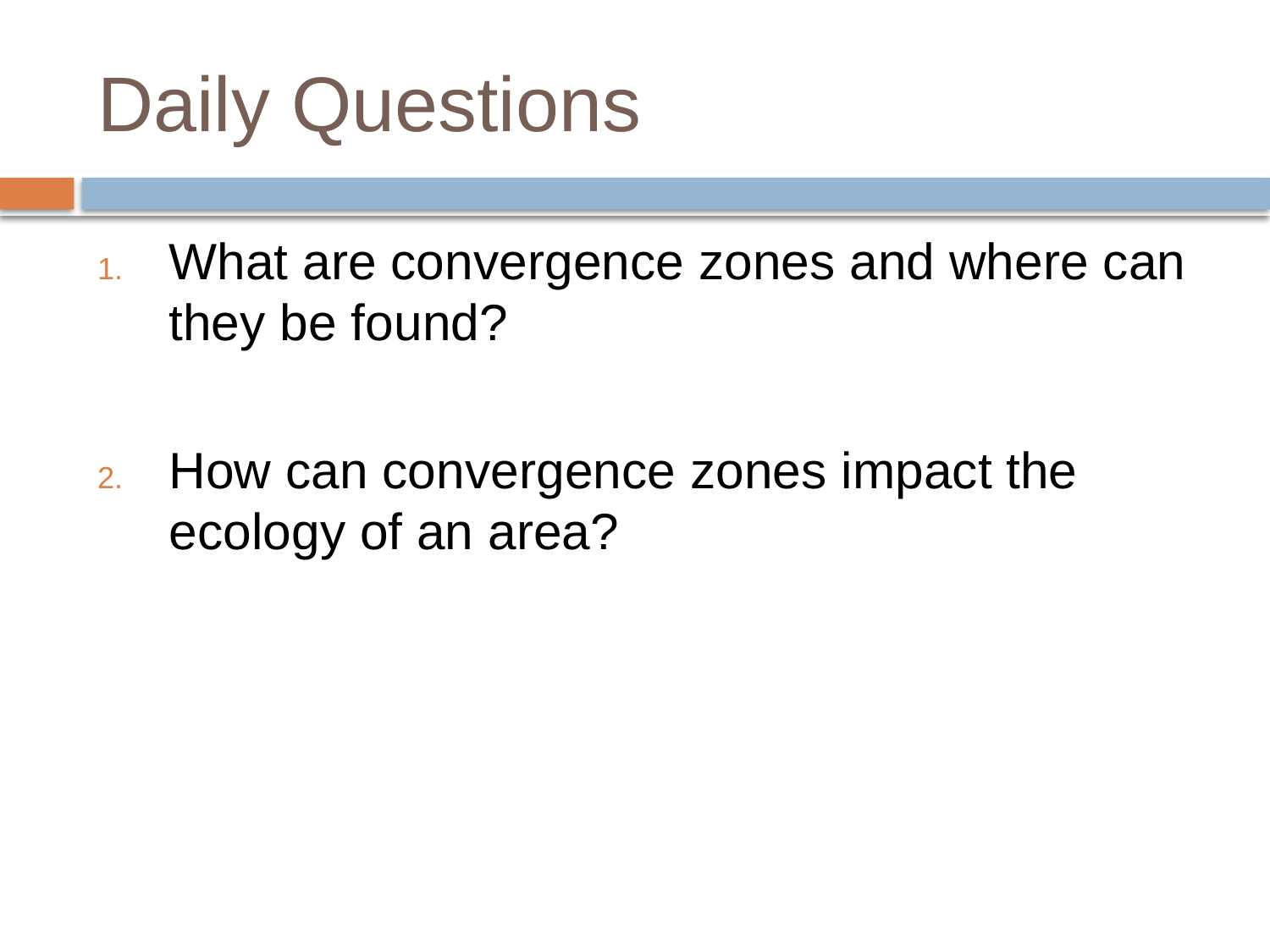

# Daily Questions
What are convergence zones and where can they be found?
How can convergence zones impact the ecology of an area?